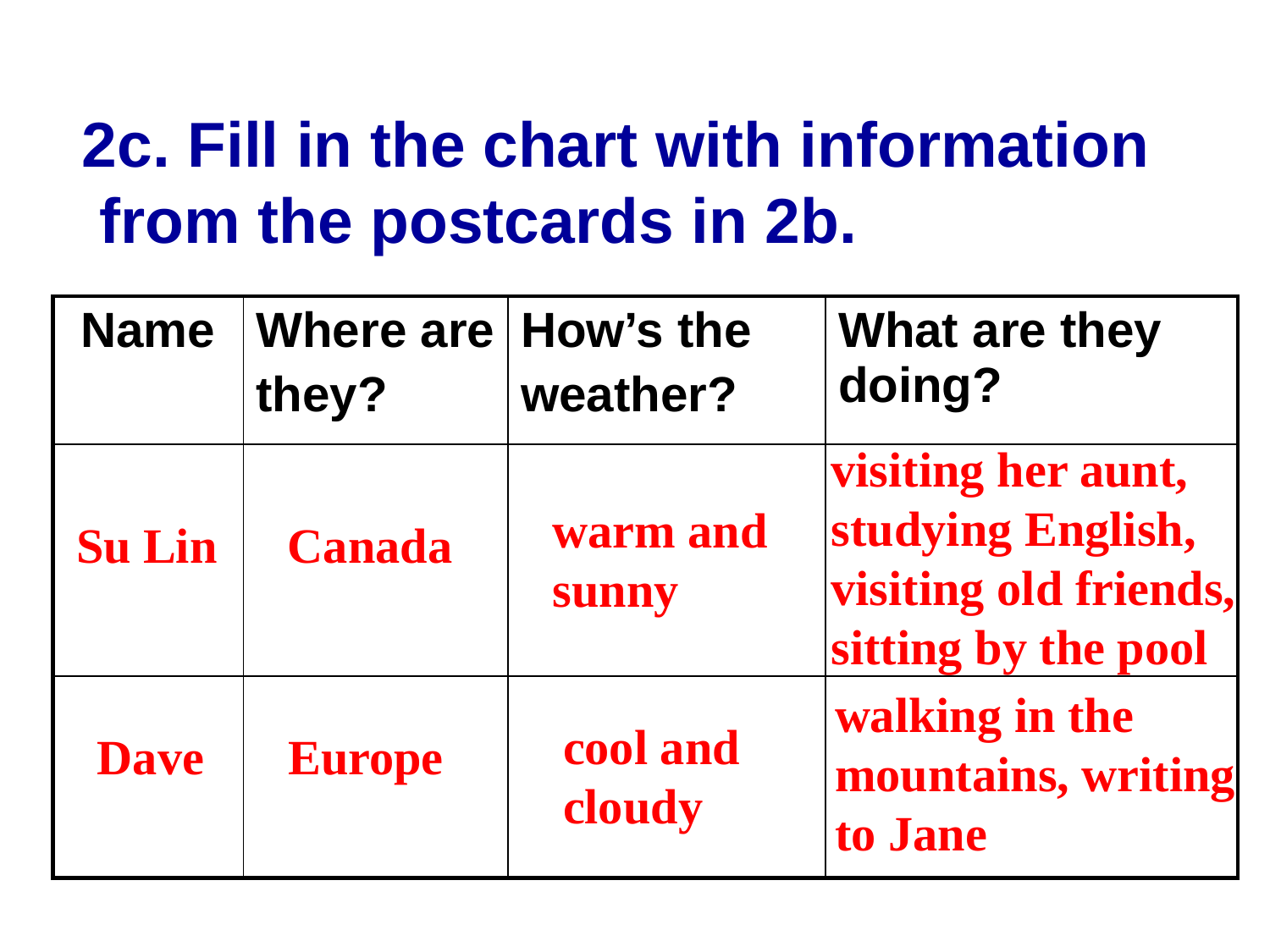

2c. Fill in the chart with information
 from the postcards in 2b.
| Name | Where are they? | How’s the weather? | What are they doing? |
| --- | --- | --- | --- |
|  |  |  |  |
|  |  |  |  |
visiting her aunt,
studying English,
visiting old friends,
sitting by the pool

Zx.xk
warm and
sunny
Su Lin
Canada
walking in the
mountains, writing
to Jane

cool and
cloudy
Dave
Europe